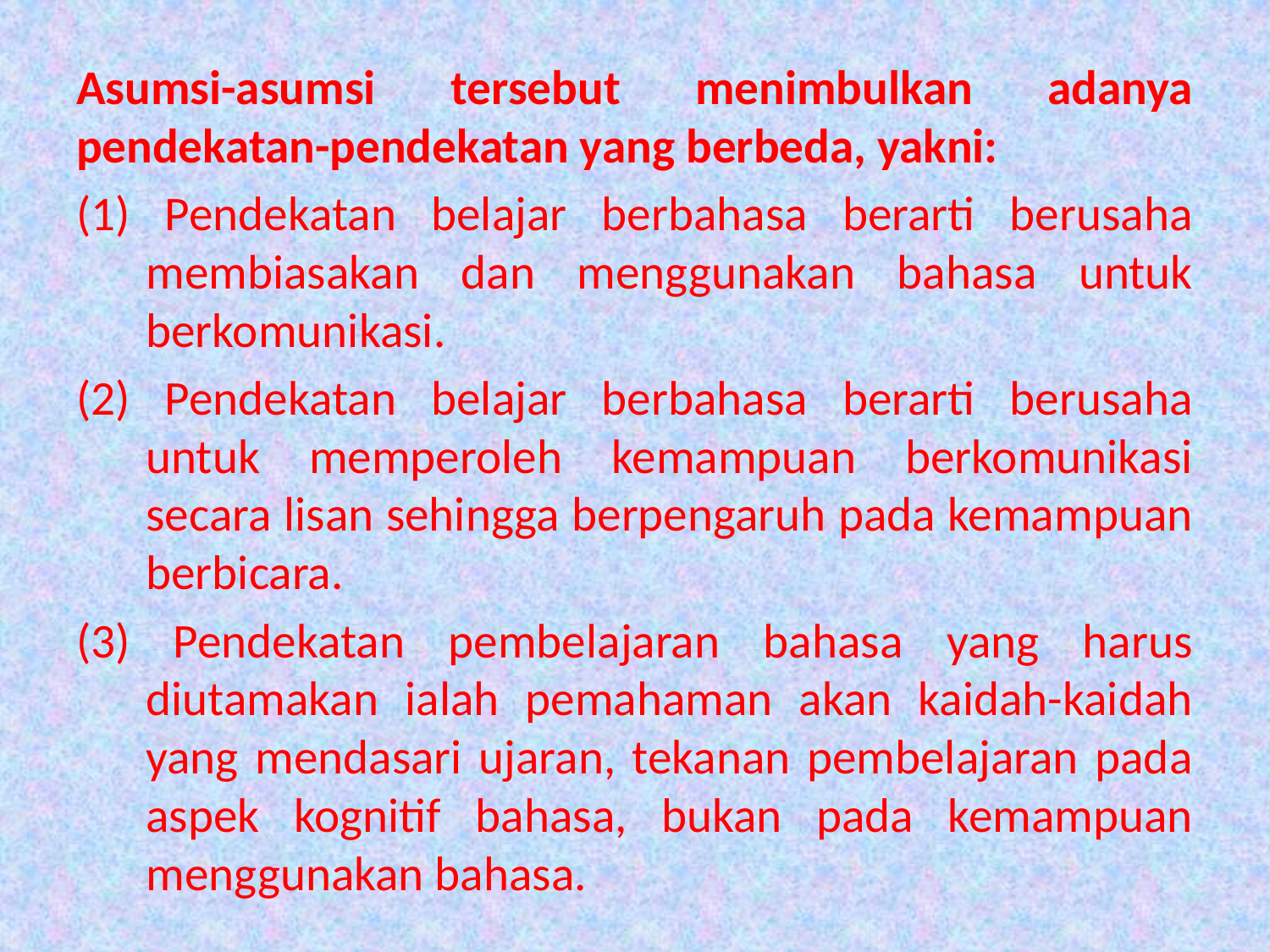

Asumsi-asumsi tersebut menimbulkan adanya pendekatan-pendekatan yang berbeda, yakni:
(1) Pendekatan belajar berbahasa berarti berusaha membiasakan dan menggunakan bahasa untuk berkomunikasi.
(2) Pendekatan belajar berbahasa berarti berusaha untuk memperoleh kemampuan berkomunikasi secara lisan sehingga berpengaruh pada kemampuan berbicara.
(3) Pendekatan pembelajaran bahasa yang harus diutamakan ialah pemahaman akan kaidah-kaidah yang mendasari ujaran, tekanan pembelajaran pada aspek kognitif bahasa, bukan pada kemampuan menggunakan bahasa.